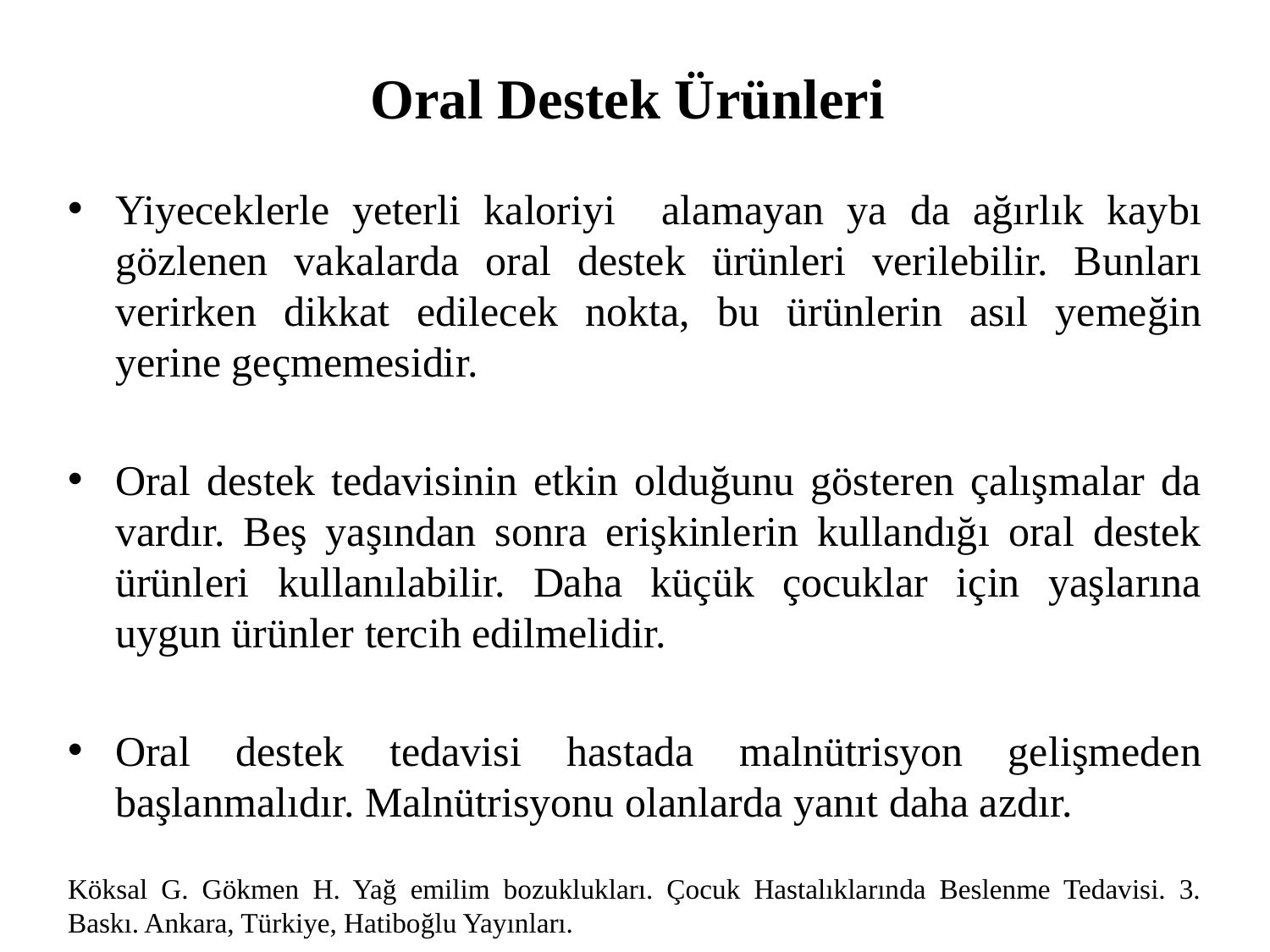

# Oral Destek Ürünleri
Yiyeceklerle yeterli kaloriyi  alamayan ya da ağırlık kaybı gözlenen vakalarda oral destek ürünleri verilebilir. Bunları verirken dikkat edilecek nokta, bu ürünlerin asıl yemeğin yerine geçmemesidir.

Oral destek tedavisinin etkin olduğunu gösteren çalışmalar da vardır. Beş yaşından sonra erişkinlerin kullandığı oral destek ürünleri kullanılabilir. Daha küçük çocuklar için yaşlarına uygun ürünler tercih edilmelidir.

Oral destek tedavisi hastada malnütrisyon gelişmeden başlanmalıdır. Malnütrisyonu olanlarda yanıt daha azdır.

Köksal G. Gökmen H. Yağ emilim bozuklukları. Çocuk Hastalıklarında Beslenme Tedavisi. 3. Baskı. Ankara, Türkiye, Hatiboğlu Yayınları.